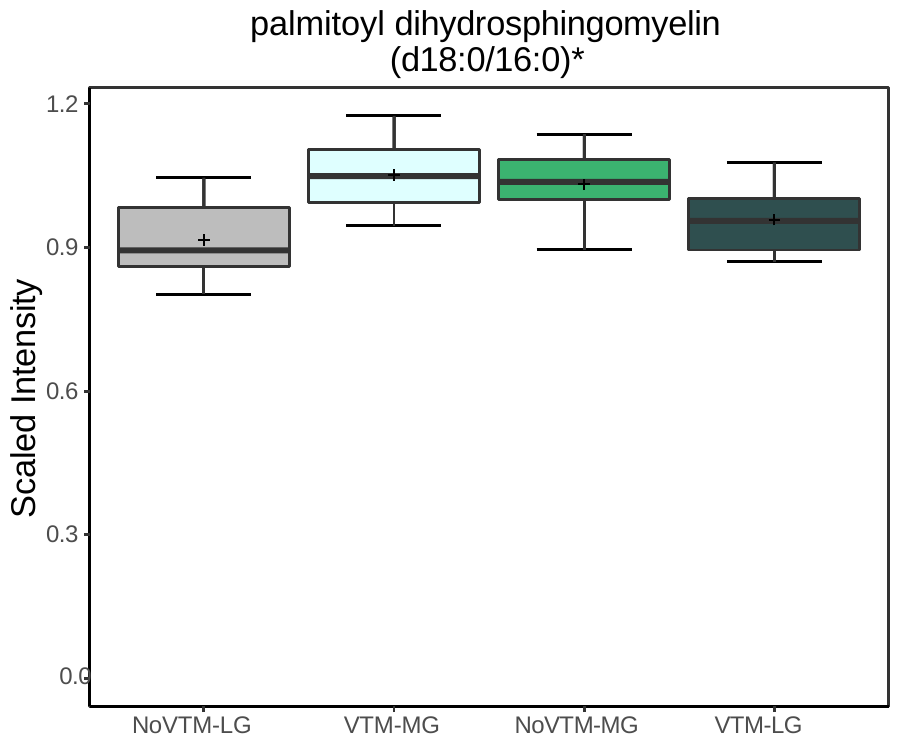

# palmitoyl dihydrosphingomyelin (d18:0/16:0)*
1.2

0.9

Scaled Intensity

0.6
0.3
0.0
NoVTM-LG
VTM-MG
NoVTM-MG
VTM-LG